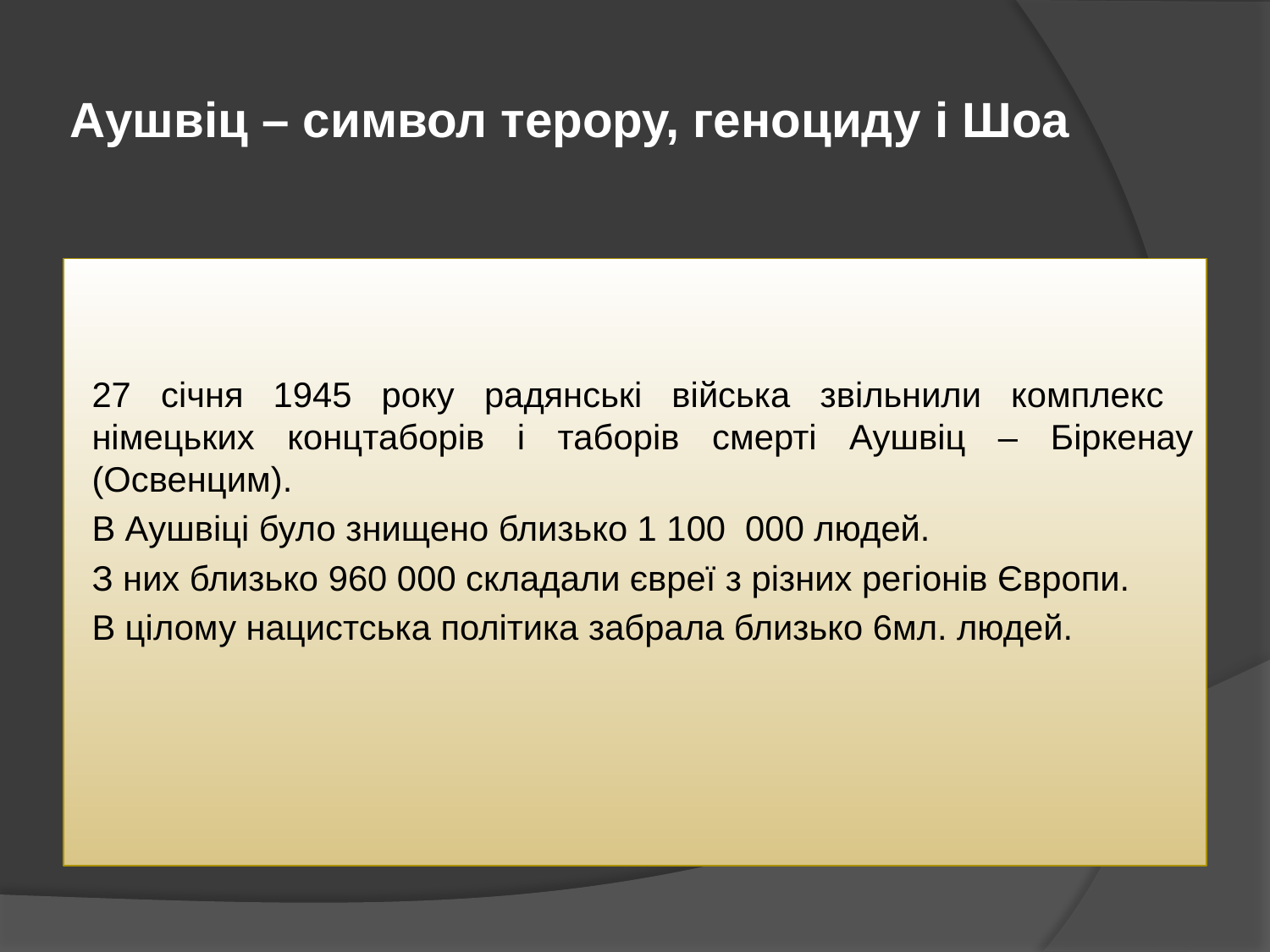

# Аушвіц – символ терору, геноциду і Шоа

27 січня 1945 року радянські війська звільнили комплекс  німецьких концтаборів і таборів смерті Аушвіц – Біркенау (Освенцим).
В Аушвіці було знищено близько 1 100  000 людей.
З них близько 960 000 складали євреї з різних регіонів Європи.
В цілому нацистська політика забрала близько 6мл. людей.